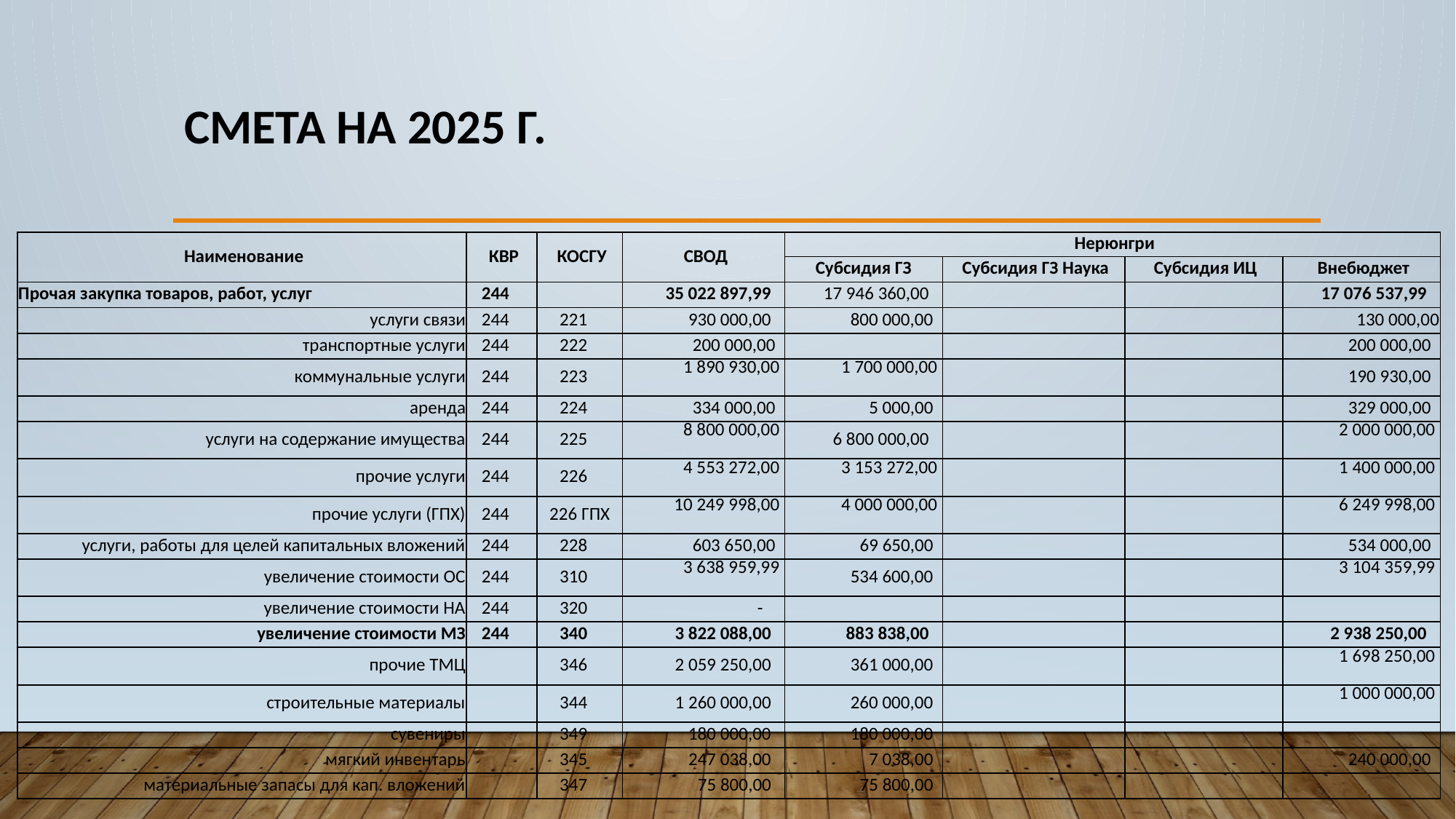

# Смета на 2025 г.
| Наименование | КВР | КОСГУ | СВОД | Нерюнгри |  |  |  |
| --- | --- | --- | --- | --- | --- | --- | --- |
|  |  |  |  | Субсидия ГЗ | Субсидия ГЗ Наука | Субсидия ИЦ | Внебюджет |
| Прочая закупка товаров, работ, услуг | 244 |  | 35 022 897,99 | 17 946 360,00 |  |  | 17 076 537,99 |
| услуги связи | 244 | 221 | 930 000,00 | 800 000,00 |  |  | 130 000,00 |
| транспортные услуги | 244 | 222 | 200 000,00 |  |  |  | 200 000,00 |
| коммунальные услуги | 244 | 223 | 1 890 930,00 | 1 700 000,00 |  |  | 190 930,00 |
| аренда | 244 | 224 | 334 000,00 | 5 000,00 |  |  | 329 000,00 |
| услуги на содержание имущества | 244 | 225 | 8 800 000,00 | 6 800 000,00 |  |  | 2 000 000,00 |
| прочие услуги | 244 | 226 | 4 553 272,00 | 3 153 272,00 |  |  | 1 400 000,00 |
| прочие услуги (ГПХ) | 244 | 226 ГПХ | 10 249 998,00 | 4 000 000,00 |  |  | 6 249 998,00 |
| услуги, работы для целей капитальных вложений | 244 | 228 | 603 650,00 | 69 650,00 |  |  | 534 000,00 |
| увеличение стоимости ОС | 244 | 310 | 3 638 959,99 | 534 600,00 |  |  | 3 104 359,99 |
| увеличение стоимости НА | 244 | 320 | - |  |  |  |  |
| увеличение стоимости МЗ | 244 | 340 | 3 822 088,00 | 883 838,00 |  |  | 2 938 250,00 |
| прочие ТМЦ |  | 346 | 2 059 250,00 | 361 000,00 |  |  | 1 698 250,00 |
| строительные материалы |  | 344 | 1 260 000,00 | 260 000,00 |  |  | 1 000 000,00 |
| сувениры |  | 349 | 180 000,00 | 180 000,00 |  |  |  |
| мягкий инвентарь |  | 345 | 247 038,00 | 7 038,00 |  |  | 240 000,00 |
| материальные запасы для кап. вложений |  | 347 | 75 800,00 | 75 800,00 |  |  |  |